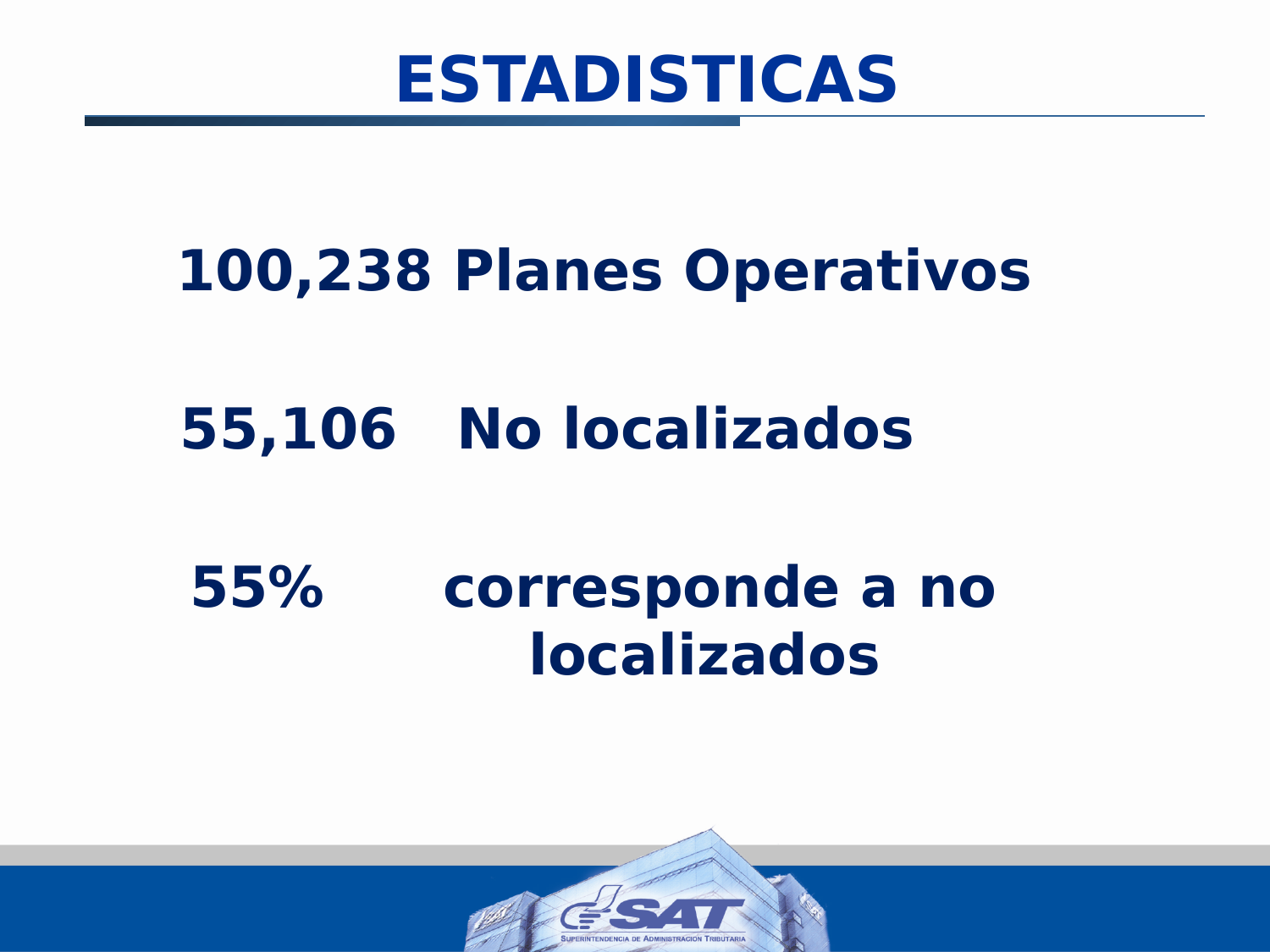

# ESTADISTICAS

	 100,238 Planes Operativos

      55,106   No localizados

     55%      corresponde a no         		      localizados